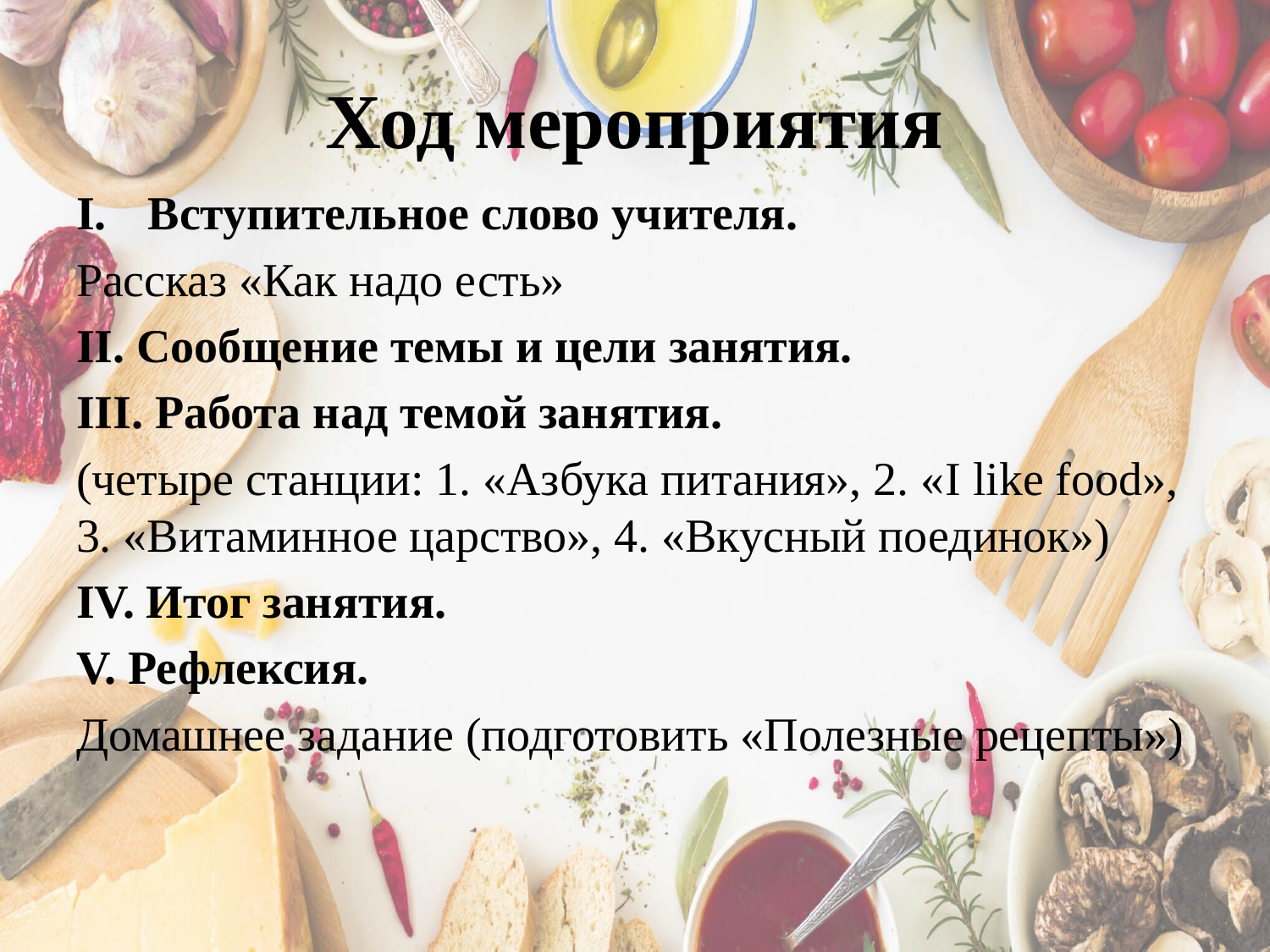

# Ход мероприятия
Вступительное слово учителя.
Рассказ «Как надо есть»
II. Сообщение темы и цели занятия.
III. Работа над темой занятия.
(четыре станции: 1. «Азбука питания», 2. «I like food», 3. «Витаминное царство», 4. «Вкусный поединок»)
IV. Итог занятия.
V. Рефлексия.
Домашнее задание (подготовить «Полезные рецепты»)